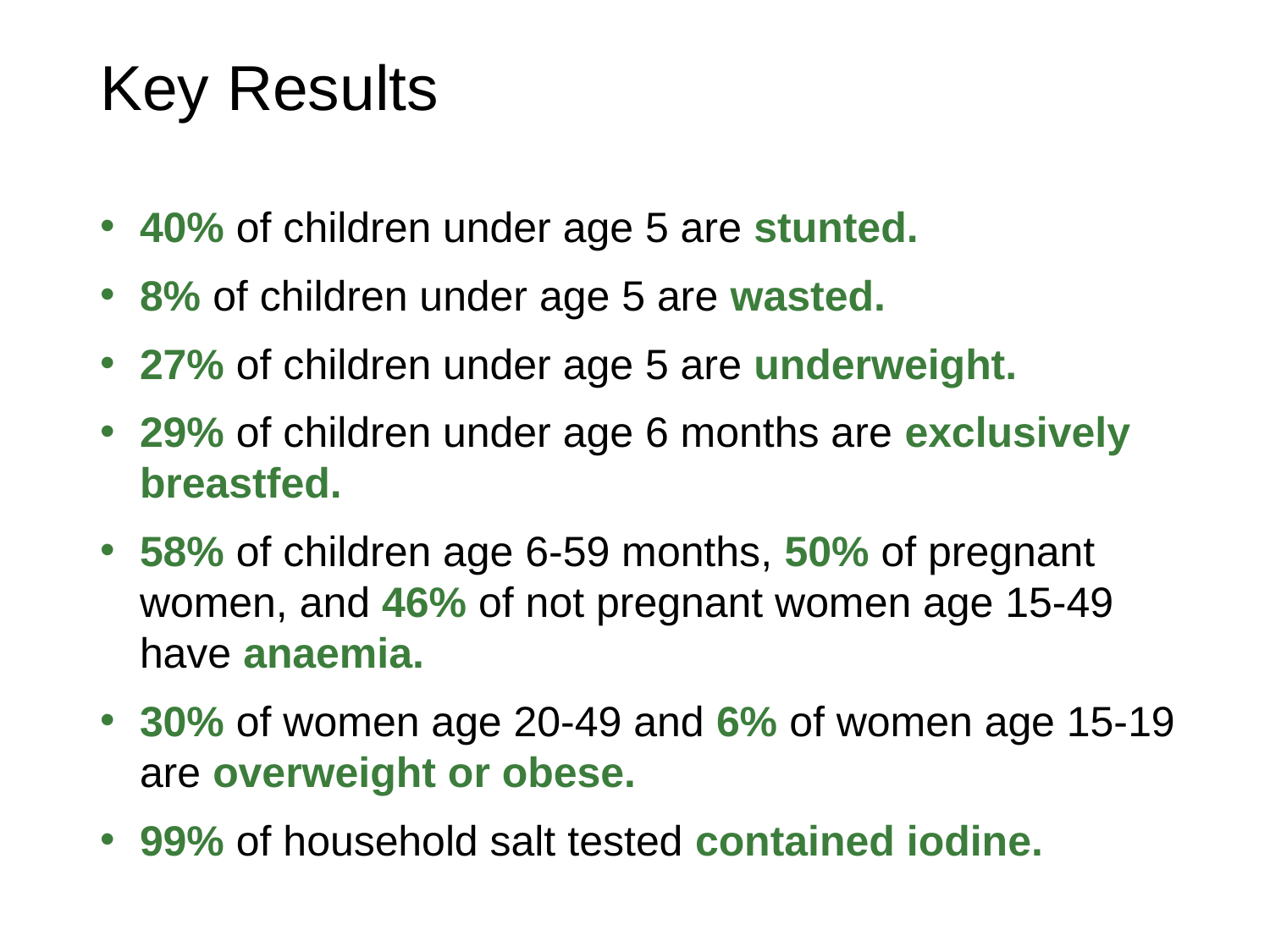

# Key Results
40% of children under age 5 are stunted.
8% of children under age 5 are wasted.
27% of children under age 5 are underweight.
29% of children under age 6 months are exclusively breastfed.
58% of children age 6-59 months, 50% of pregnant women, and 46% of not pregnant women age 15-49 have anaemia.
30% of women age 20-49 and 6% of women age 15-19 are overweight or obese.
99% of household salt tested contained iodine.